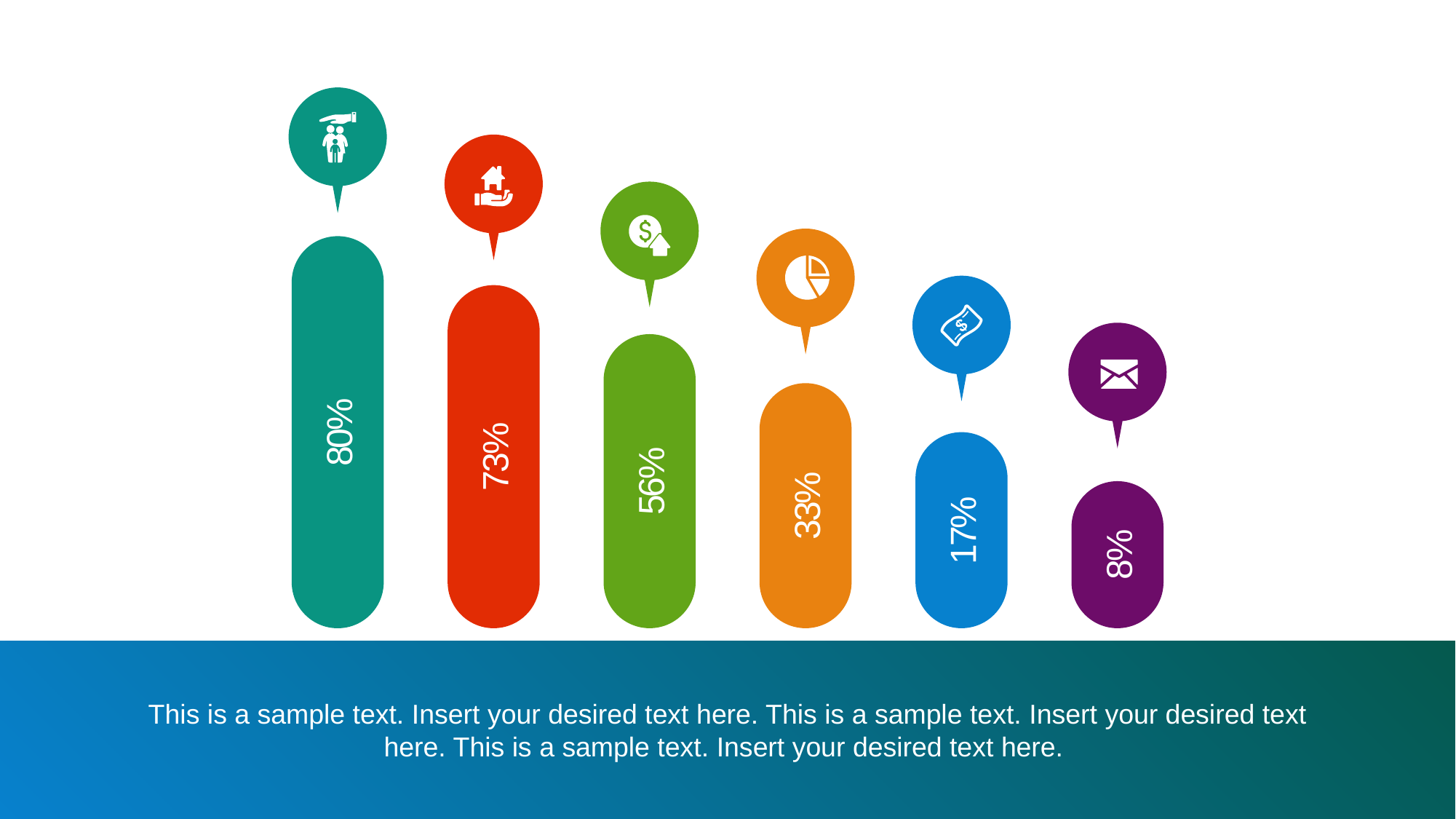

80%

73%

56%

33%

17%

8%

This is a sample text. Insert your desired text here. This is a sample text. Insert your desired text here. This is a sample text. Insert your desired text here.